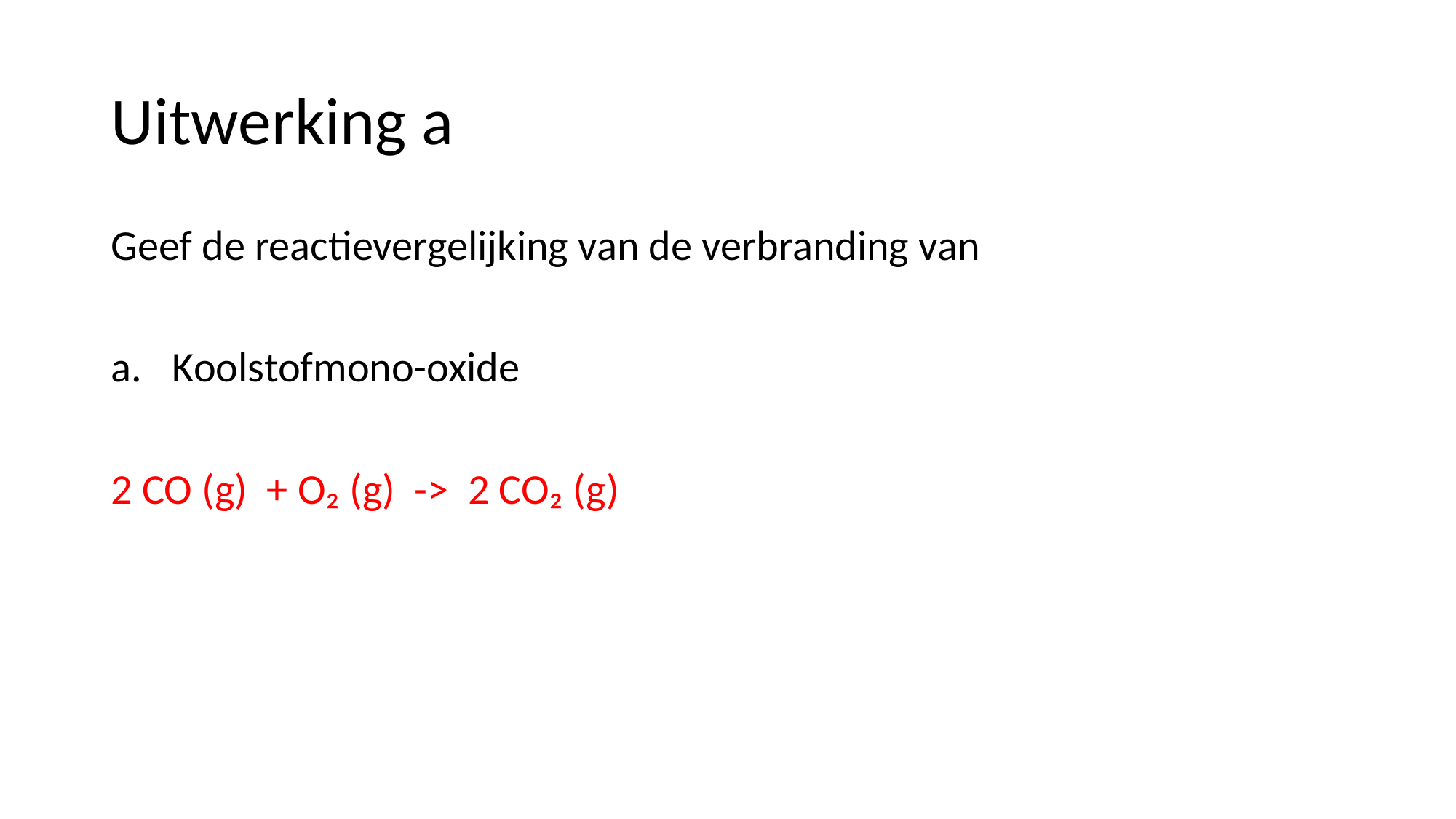

# Uitwerking a
Geef de reactievergelijking van de verbranding van

Koolstofmono-oxide

2 CO (g)  + O₂ (g)  ->  2 CO₂ (g)